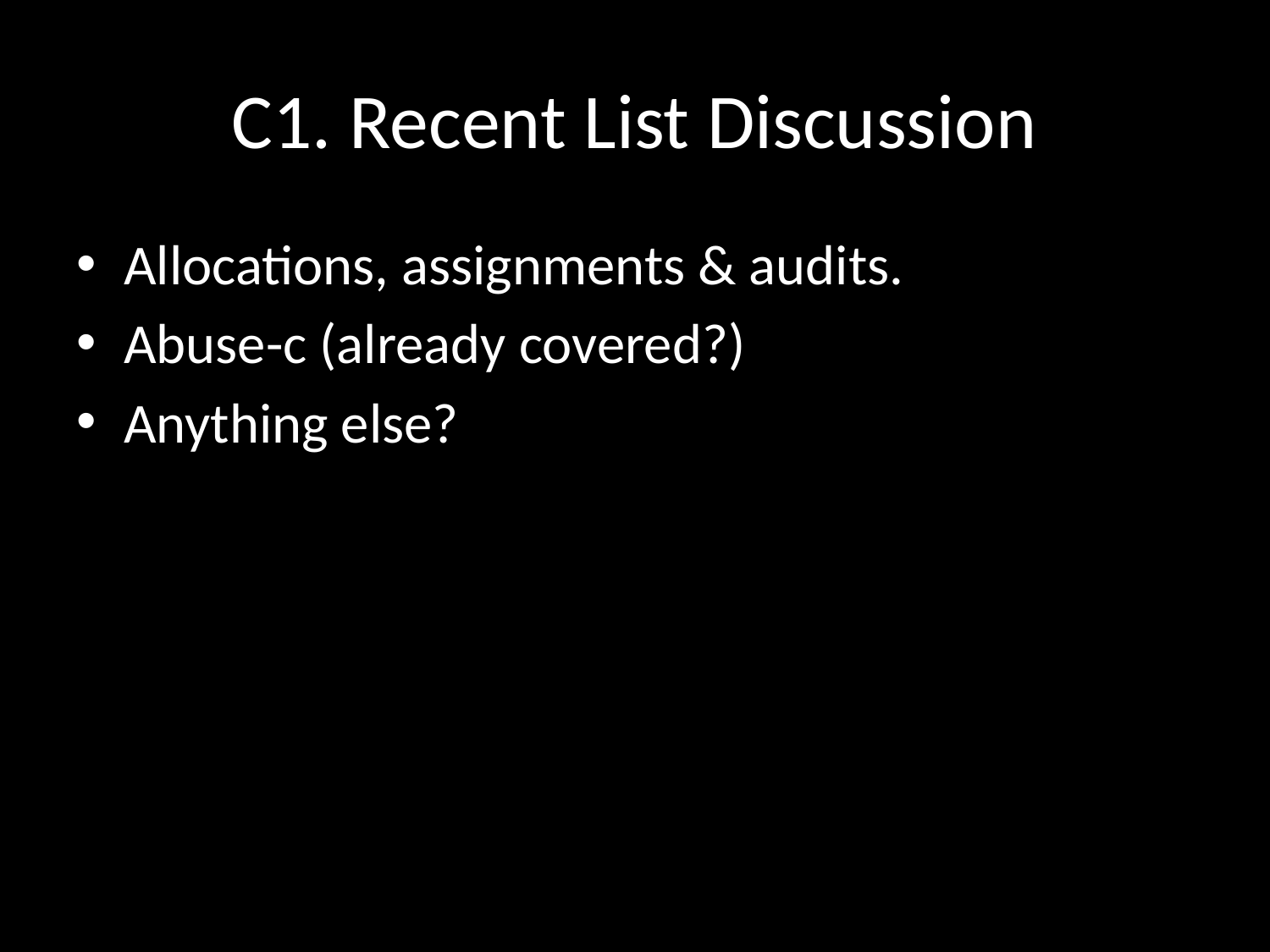

# C1. Recent List Discussion
Allocations, assignments & audits.
Abuse-c (already covered?)
Anything else?